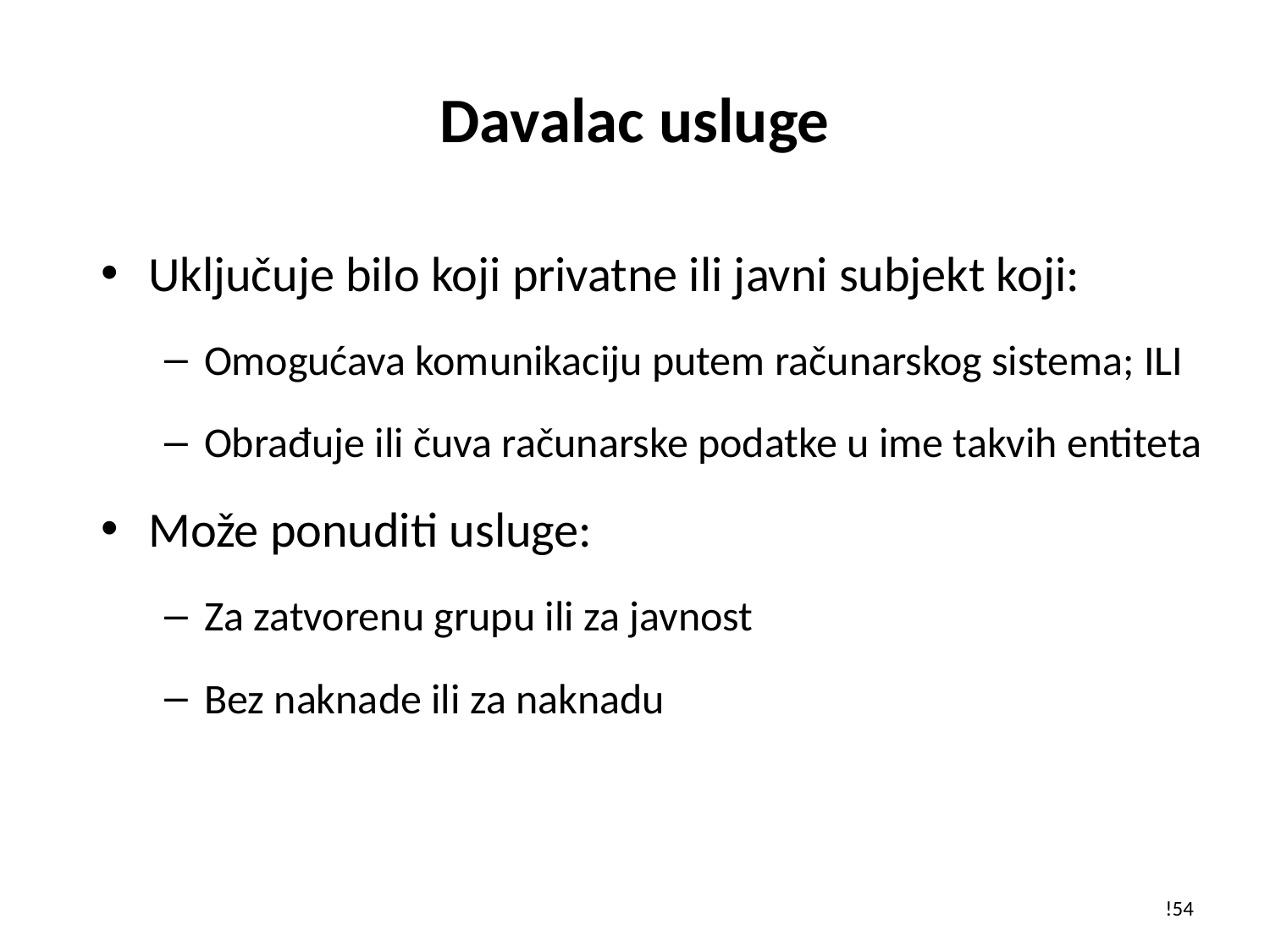

# Davalac usluge
Uključuje bilo koji privatne ili javni subjekt koji:
Omogućava komunikaciju putem računarskog sistema; ILI
Obrađuje ili čuva računarske podatke u ime takvih entiteta
Može ponuditi usluge:
Za zatvorenu grupu ili za javnost
Bez naknade ili za naknadu
!54